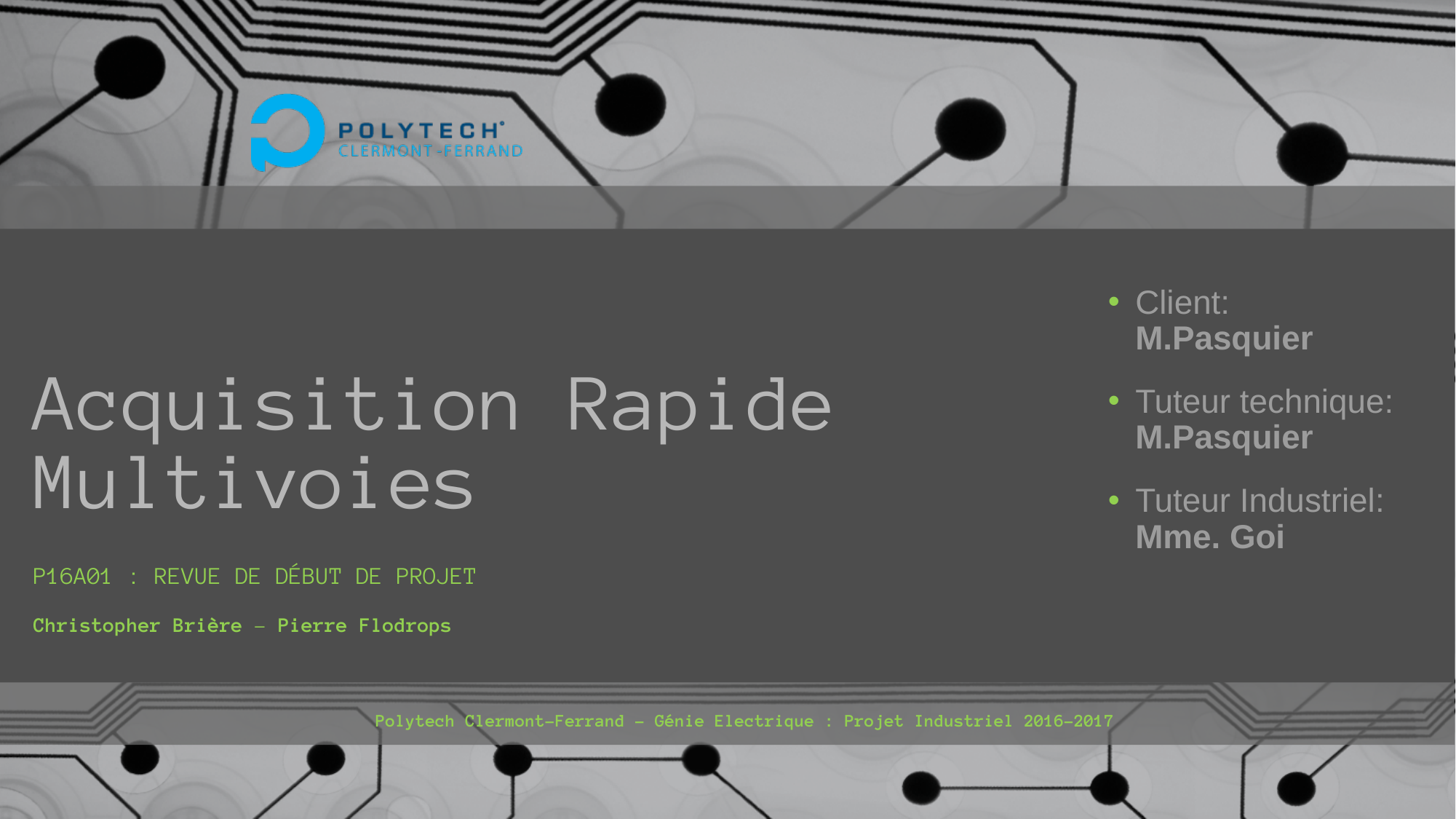

# Acquisition Rapide Multivoies
Client:
M.Pasquier
Tuteur technique:
M.Pasquier
Tuteur Industriel:
Mme. Goi
P16A01 : Revue de début de projet
Christopher Brière – Pierre Flodrops
Polytech Clermont-Ferrand – Génie Electrique : Projet Industriel 2016-2017